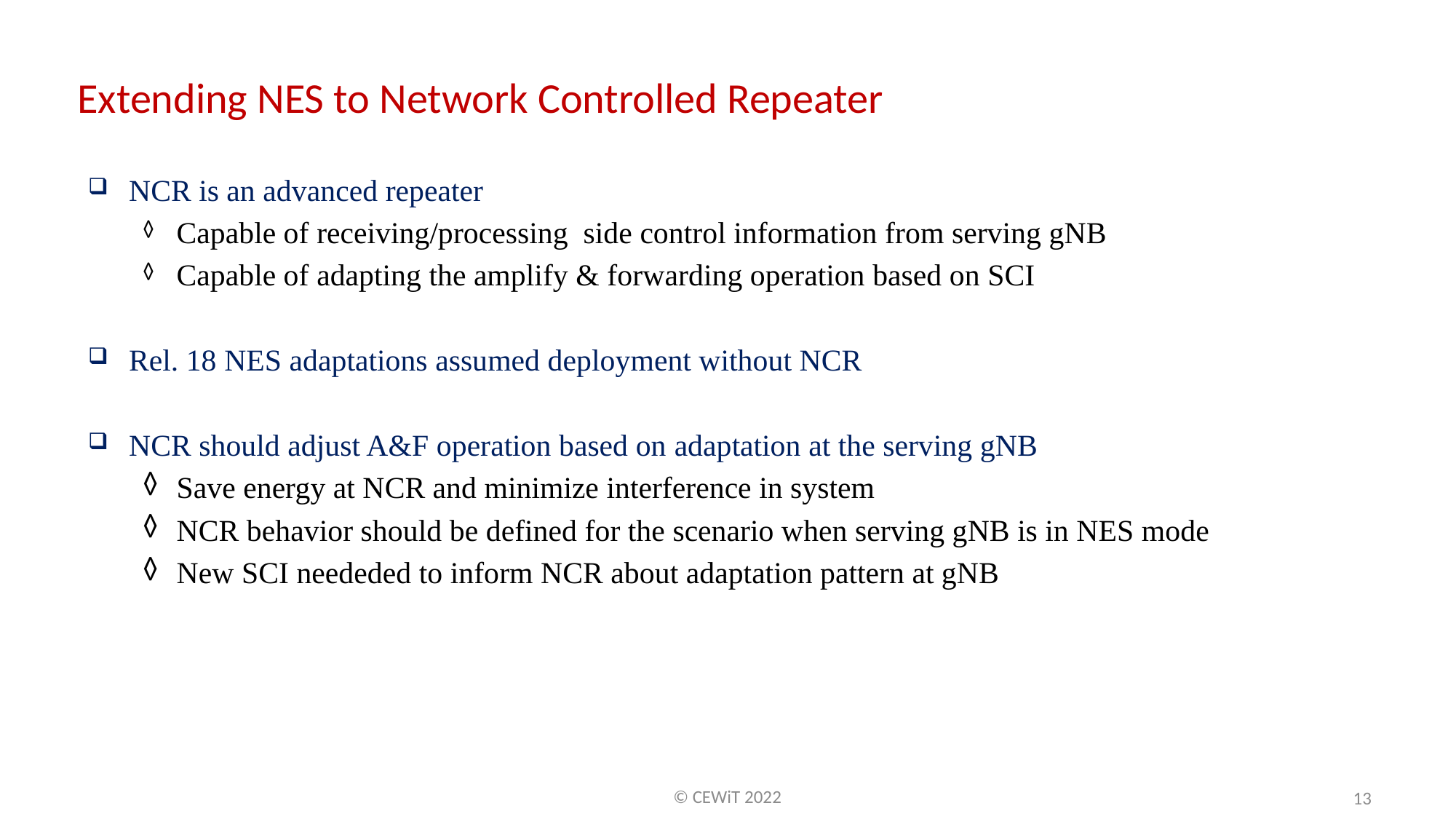

Extending NES to Network Controlled Repeater
NCR is an advanced repeater
Capable of receiving/processing  side control information from serving gNB
Capable of adapting the amplify & forwarding operation based on SCI

Rel. 18 NES adaptations assumed deployment without NCR

NCR should adjust A&F operation based on adaptation at the serving gNB
Save energy at NCR and minimize interference in system
NCR behavior should be defined for the scenario when serving gNB is in NES mode
New SCI neededed to inform NCR about adaptation pattern at gNB

© CEWiT 2022
13